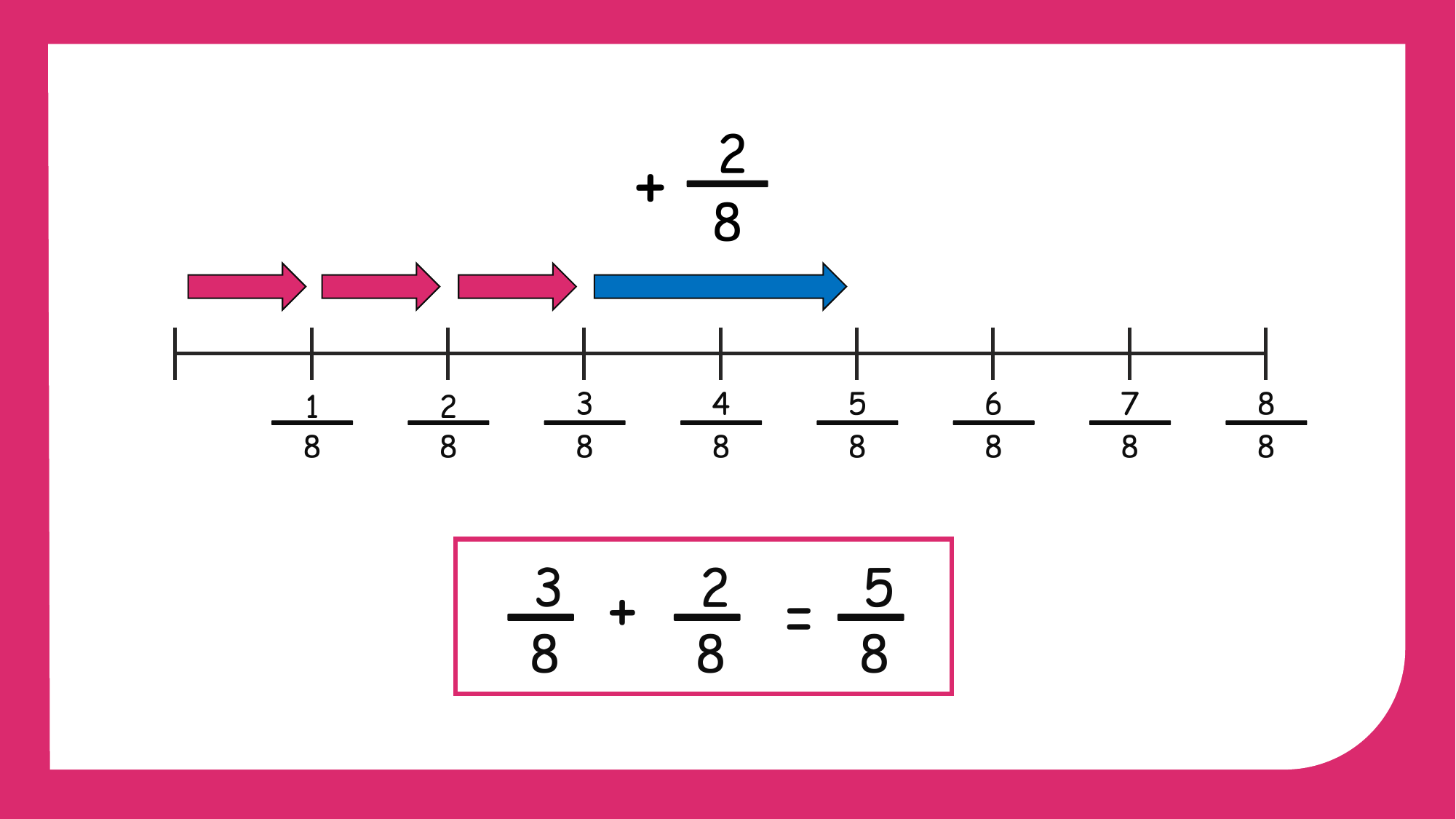

2
8

+

3
8

4
8

5
8

6
8

7
8

8
8

1
8

2
8

3

8
2

8
5

8
=
+